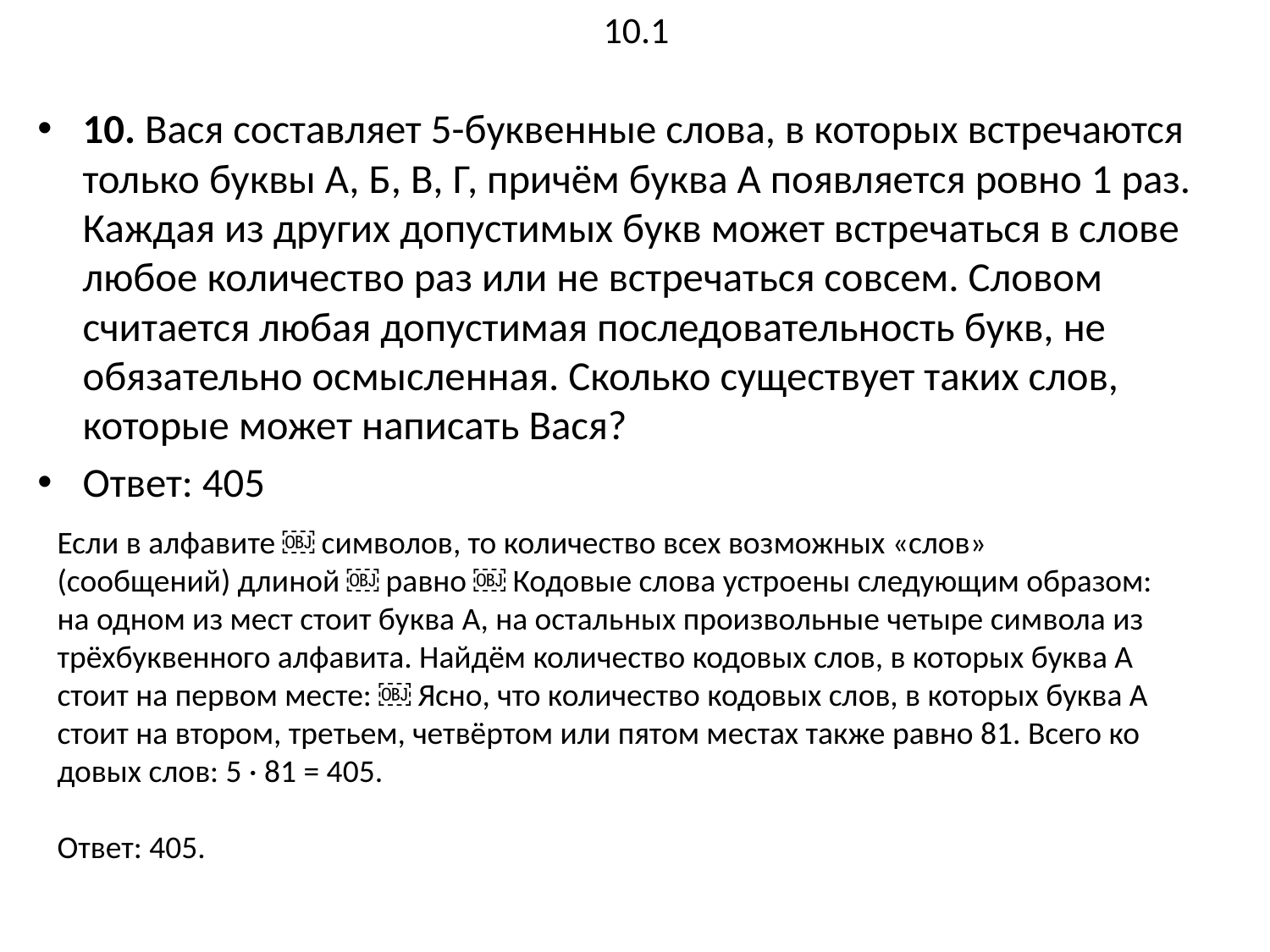

# 10.1
10. Вася составляет 5-буквенные слова, в которых встречаются только буквы А, Б, В, Г, причём буква А появляется ровно 1 раз. Каждая из других допустимых букв может встречаться в слове любое количество раз или не встречаться совсем. Словом считается любая допустимая последовательность букв, не обязательно осмысленная. Сколько существует таких слов, которые может написать Вася?
Ответ: 405
Если в ал­фа­ви­те ￼ символов, то ко­ли­че­ство всех воз­мож­ных «слов» (сообщений) дли­ной ￼ равно ￼ Ко­до­вые слова устро­е­ны следующим образом: на одном из мест стоит буква A, на осталь­ных произвольные четыре сим­во­ла из трёхбуквенного алфавита. Найдём ко­ли­че­ство кодовых слов, в ко­то­рых буква А стоит на пер­вом месте: ￼ Ясно, что ко­ли­че­ство кодовых слов, в ко­то­рых буква А стоит на втором, тре­тьем, четвёртом или пятом ме­стах также равно 81. Всего ко­до­вых слов: 5 · 81 = 405.

Ответ: 405.